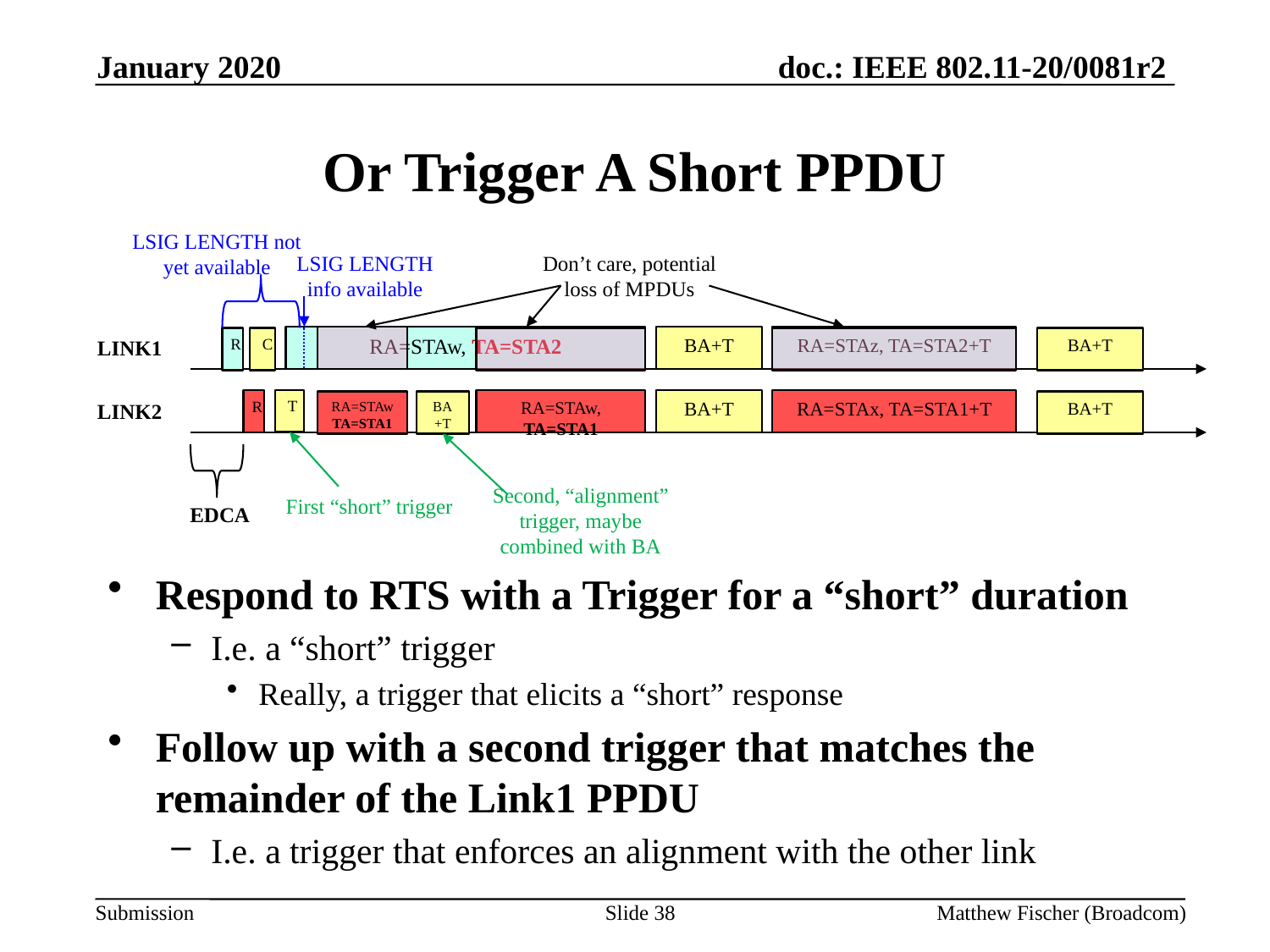

January 2020
# Or Trigger A Short PPDU
LSIG LENGTH not yet available
LSIG LENGTH info available
Don’t care, potential loss of MPDUs

RA=STAw, TA=STA2

BA+T
RA=STAz, TA=STA2+T
LINK1
R
C

BA+T
T
R
RA=STAw, TA=STA1
BA+T
RA=STAx, TA=STA1+T
LINK2
RA=STAwTA=STA1
BA+T
BA+T

Second, “alignment” trigger, maybe combined with BA
First “short” trigger
EDCA
Respond to RTS with a Trigger for a “short” duration
I.e. a “short” trigger
Really, a trigger that elicits a “short” response
Follow up with a second trigger that matches the remainder of the Link1 PPDU
I.e. a trigger that enforces an alignment with the other link

Slide 38
Matthew Fischer (Broadcom)